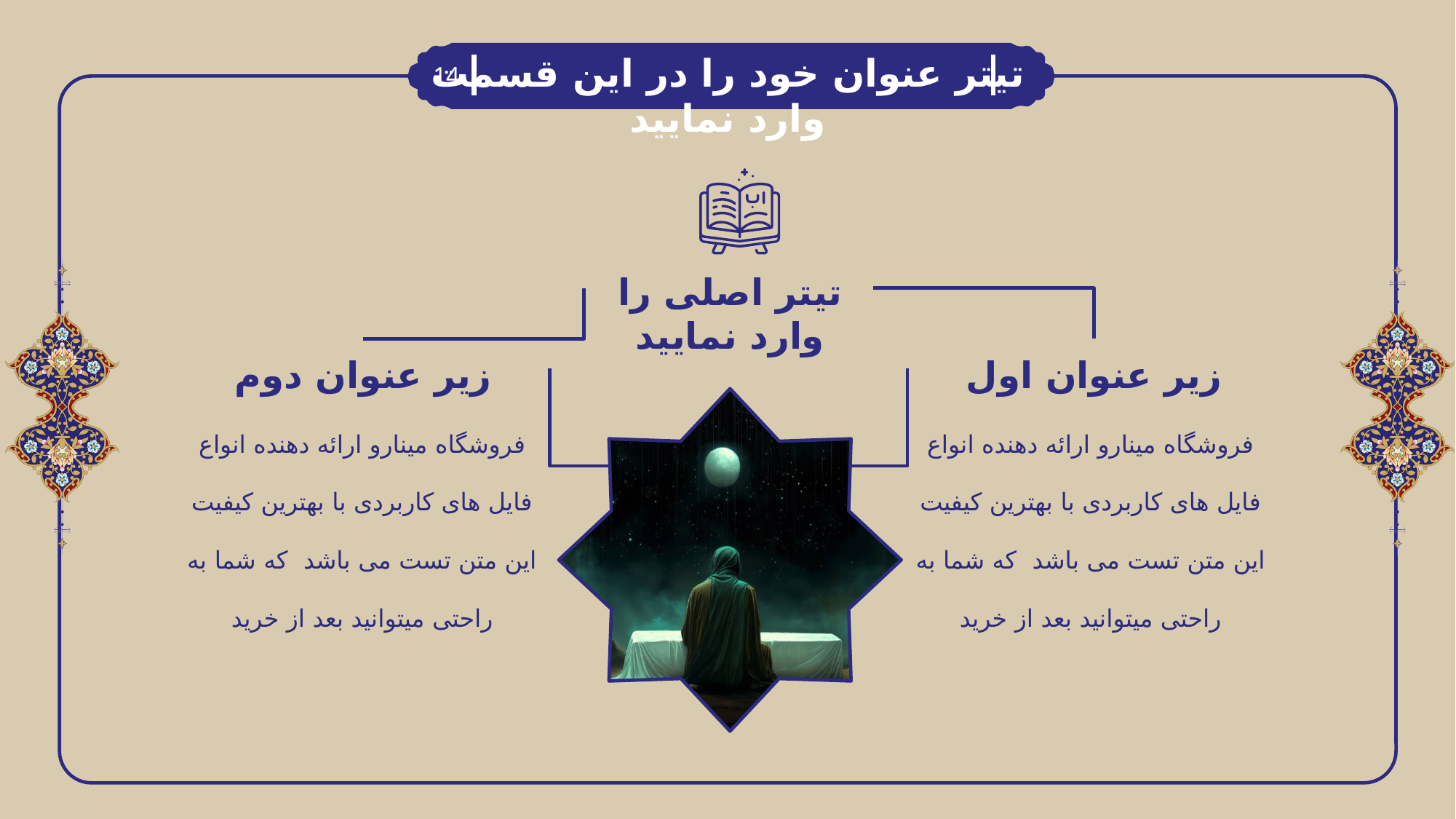

تیتر عنوان خود را در این قسمت وارد نمایید
14

تیتر اصلی را وارد نمایید
زیر عنوان دوم
زیر عنوان اول

فروشگاه مینارو ارائه دهنده انواع فایل های کاربردی با بهترین کیفیت این متن تست می باشد  که شما به راحتی میتوانید بعد از خرید
فروشگاه مینارو ارائه دهنده انواع فایل های کاربردی با بهترین کیفیت این متن تست می باشد  که شما به راحتی میتوانید بعد از خرید